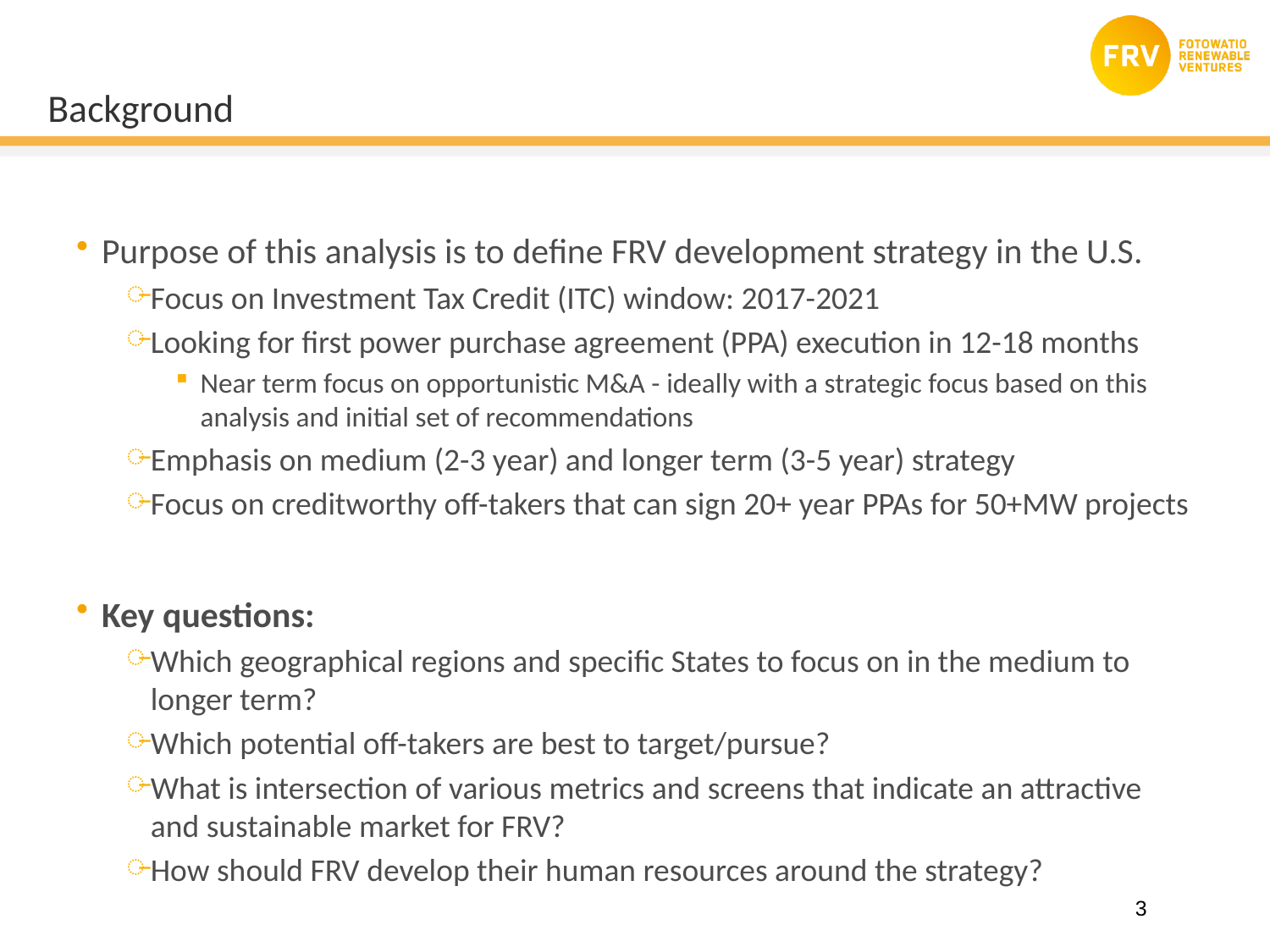

# Background
Purpose of this analysis is to define FRV development strategy in the U.S.
Focus on Investment Tax Credit (ITC) window: 2017-2021
Looking for first power purchase agreement (PPA) execution in 12-18 months
Near term focus on opportunistic M&A - ideally with a strategic focus based on this analysis and initial set of recommendations
Emphasis on medium (2-3 year) and longer term (3-5 year) strategy
Focus on creditworthy off-takers that can sign 20+ year PPAs for 50+MW projects

Key questions:
Which geographical regions and specific States to focus on in the medium to longer term?
Which potential off-takers are best to target/pursue?
What is intersection of various metrics and screens that indicate an attractive and sustainable market for FRV?
How should FRV develop their human resources around the strategy?

3